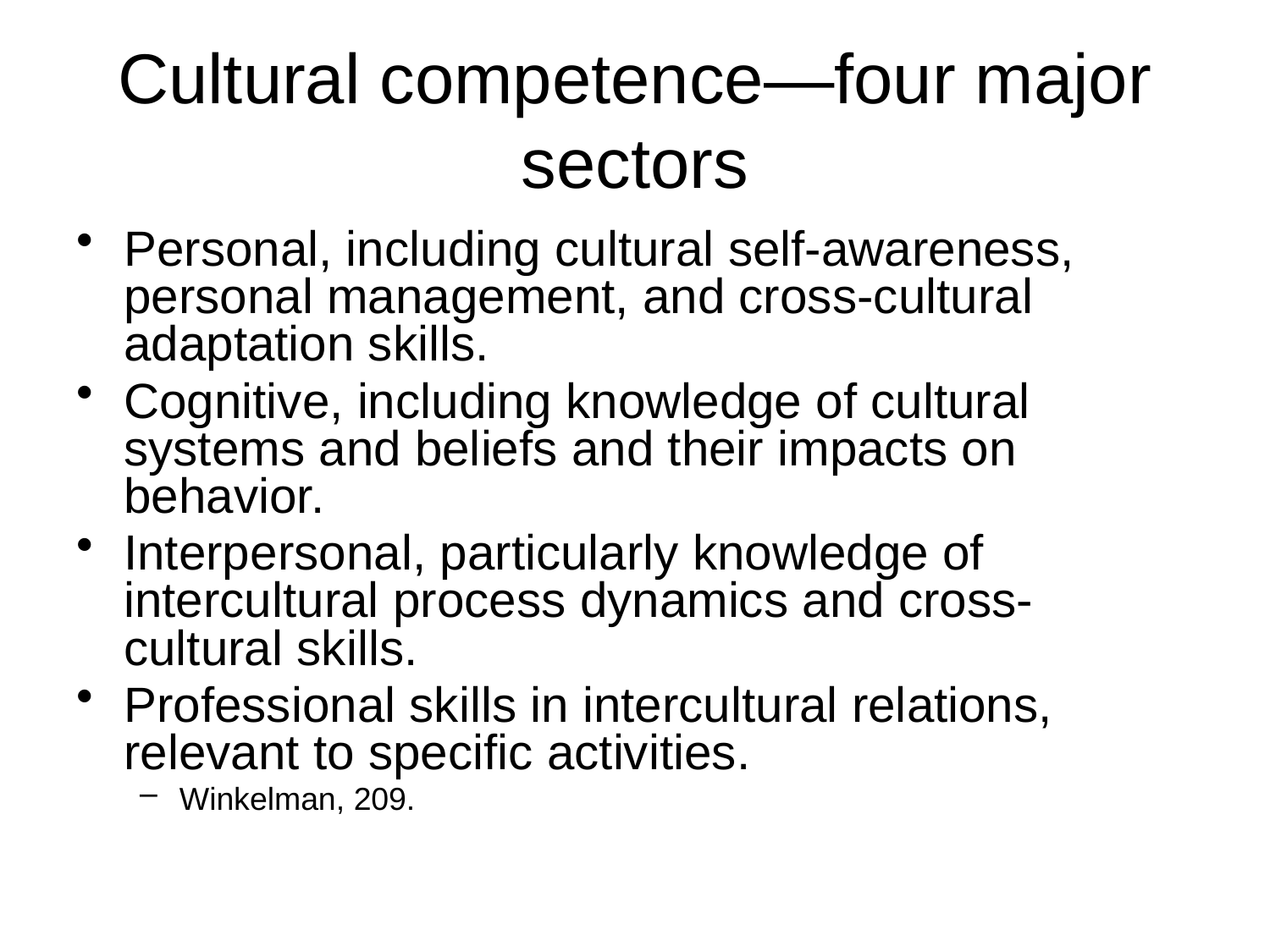

# Cultural competence—four major sectors
Personal, including cultural self-awareness, personal management, and cross-cultural adaptation skills.
Cognitive, including knowledge of cultural systems and beliefs and their impacts on behavior.
Interpersonal, particularly knowledge of intercultural process dynamics and cross-cultural skills.
Professional skills in intercultural relations, relevant to specific activities.
Winkelman, 209.